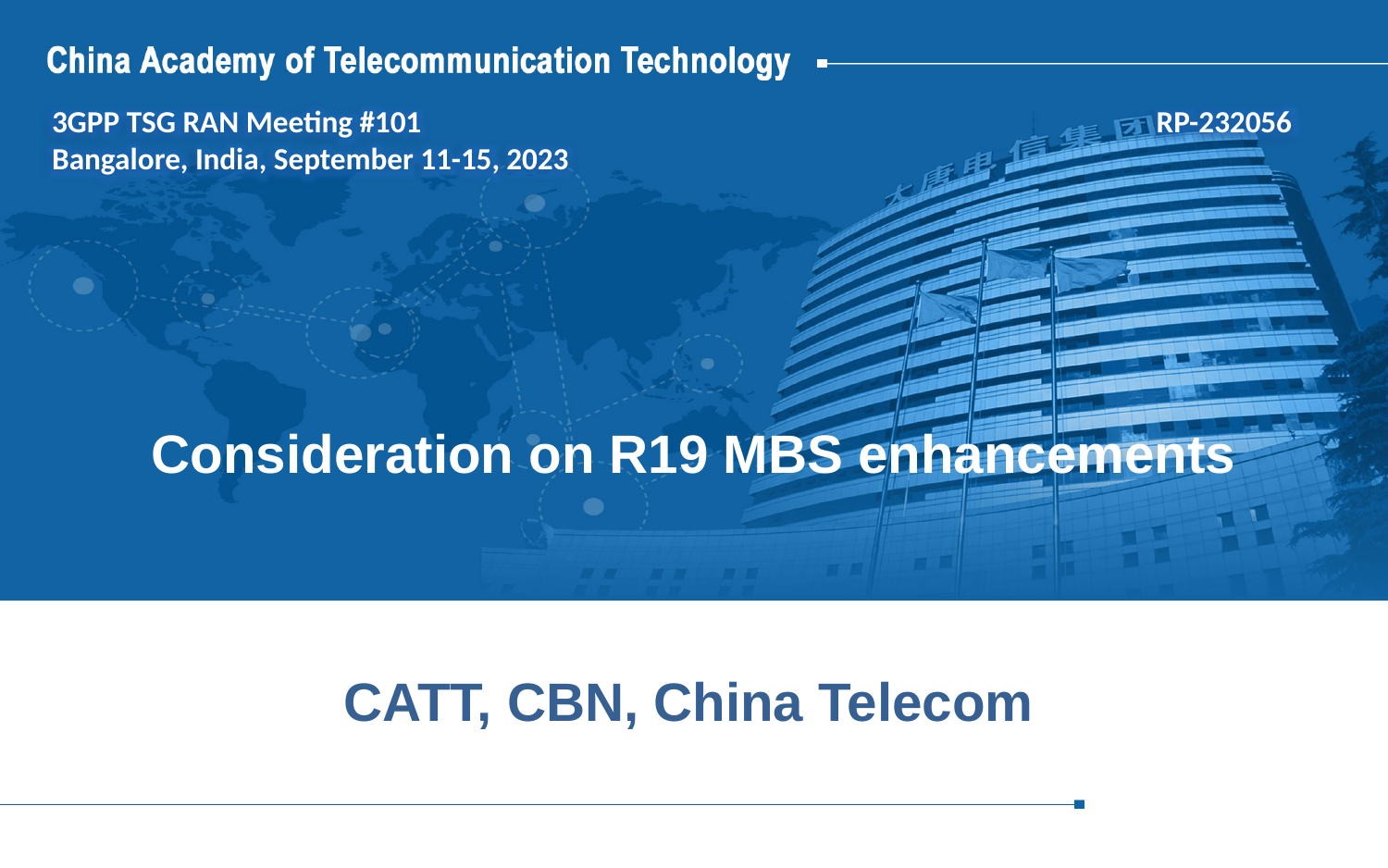

3GPP TSG RAN Meeting #101                                                                                                          RP-232056
Bangalore, India, September 11-15, 2023
# Consideration on R19 MBS enhancements
CATT, CBN, China Telecom